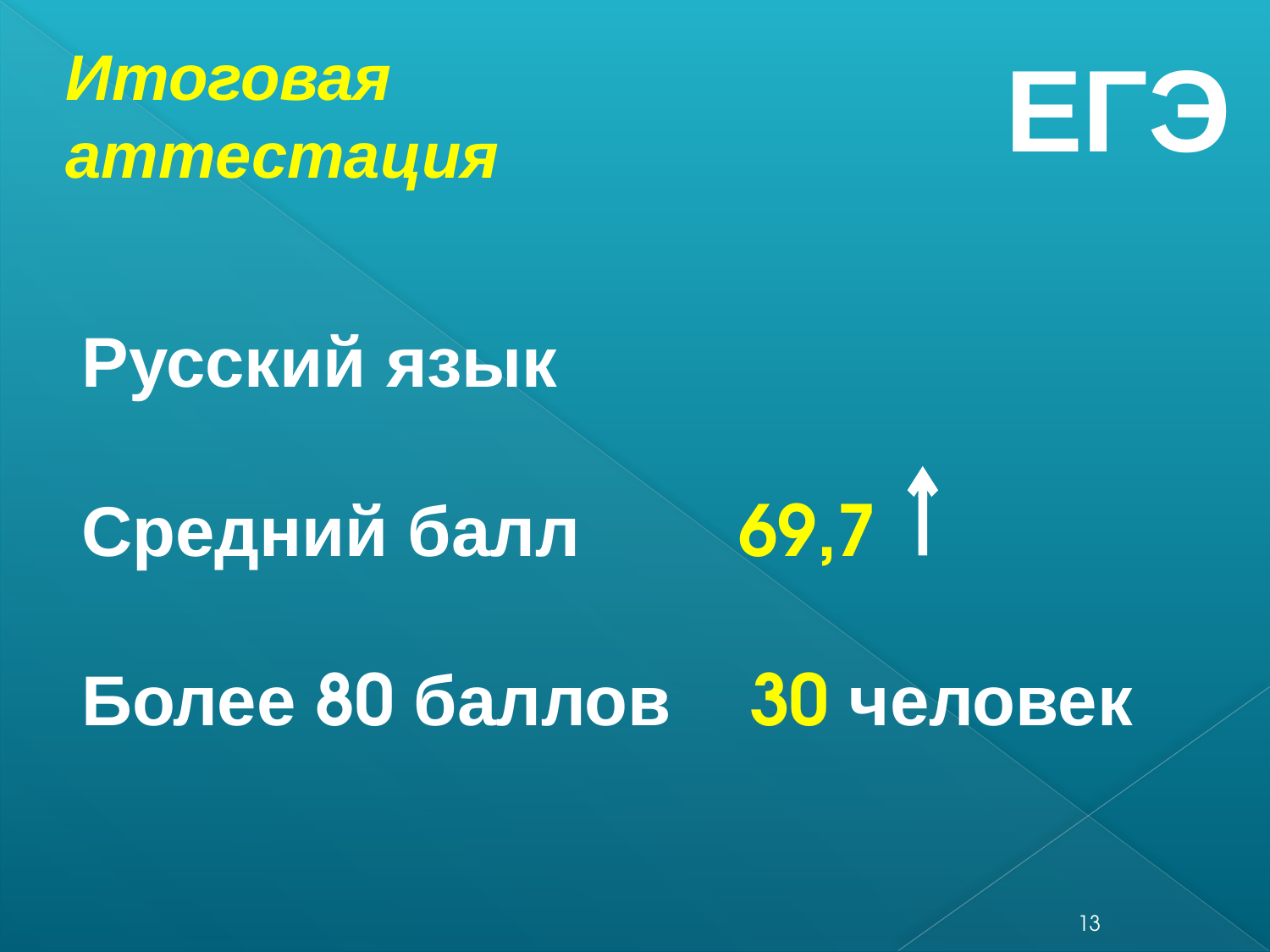

Итоговая аттестация
ЕГЭ
Русский язык

Средний балл        69,7

Более 80 баллов    30 человек
13